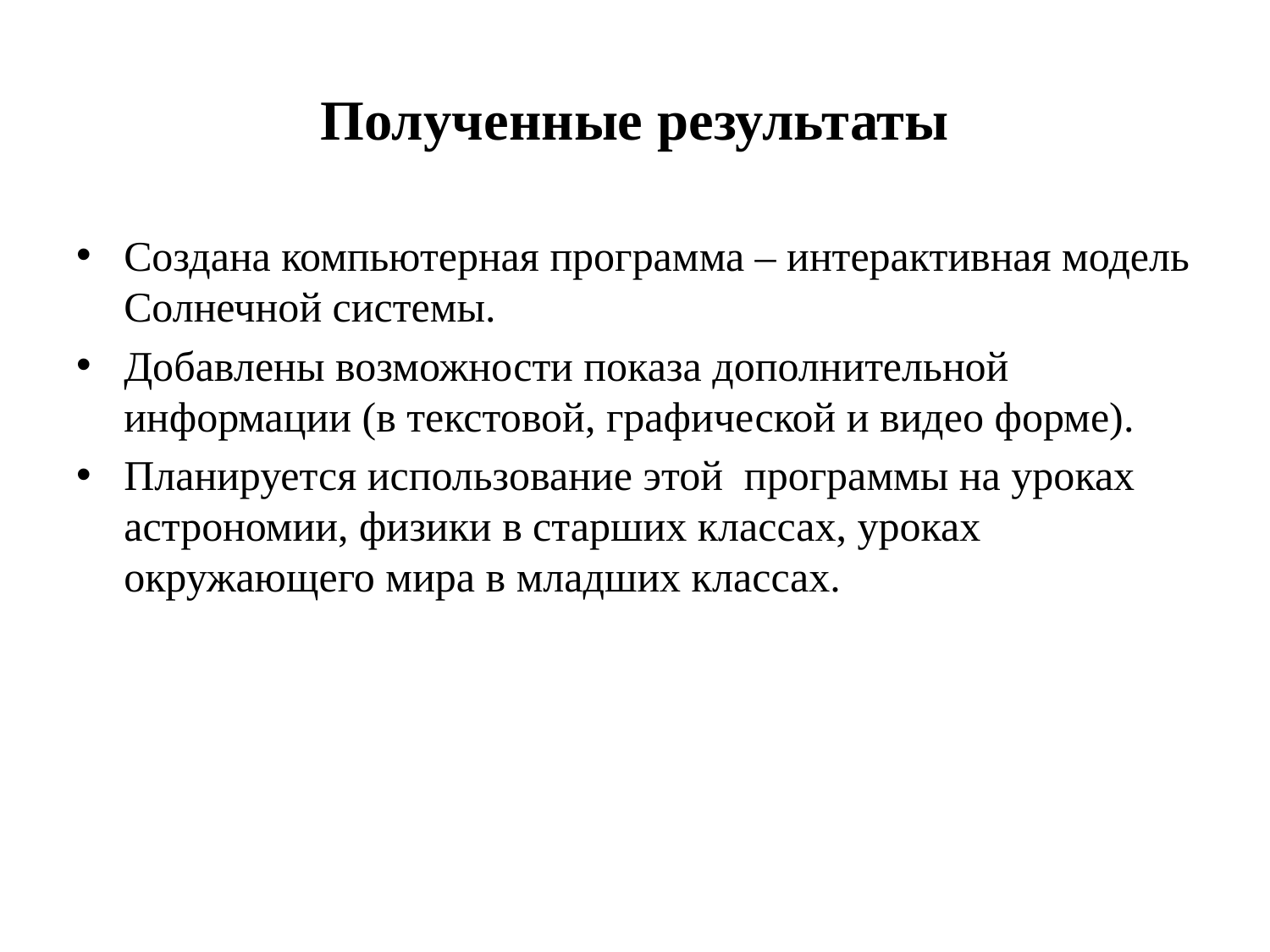

# Полученные результаты
Создана компьютерная программа – интерактивная модель Солнечной системы.
Добавлены возможности показа дополнительной информации (в текстовой, графической и видео форме).
Планируется использование этой  программы на уроках астрономии, физики в старших классах, уроках окружающего мира в младших классах.